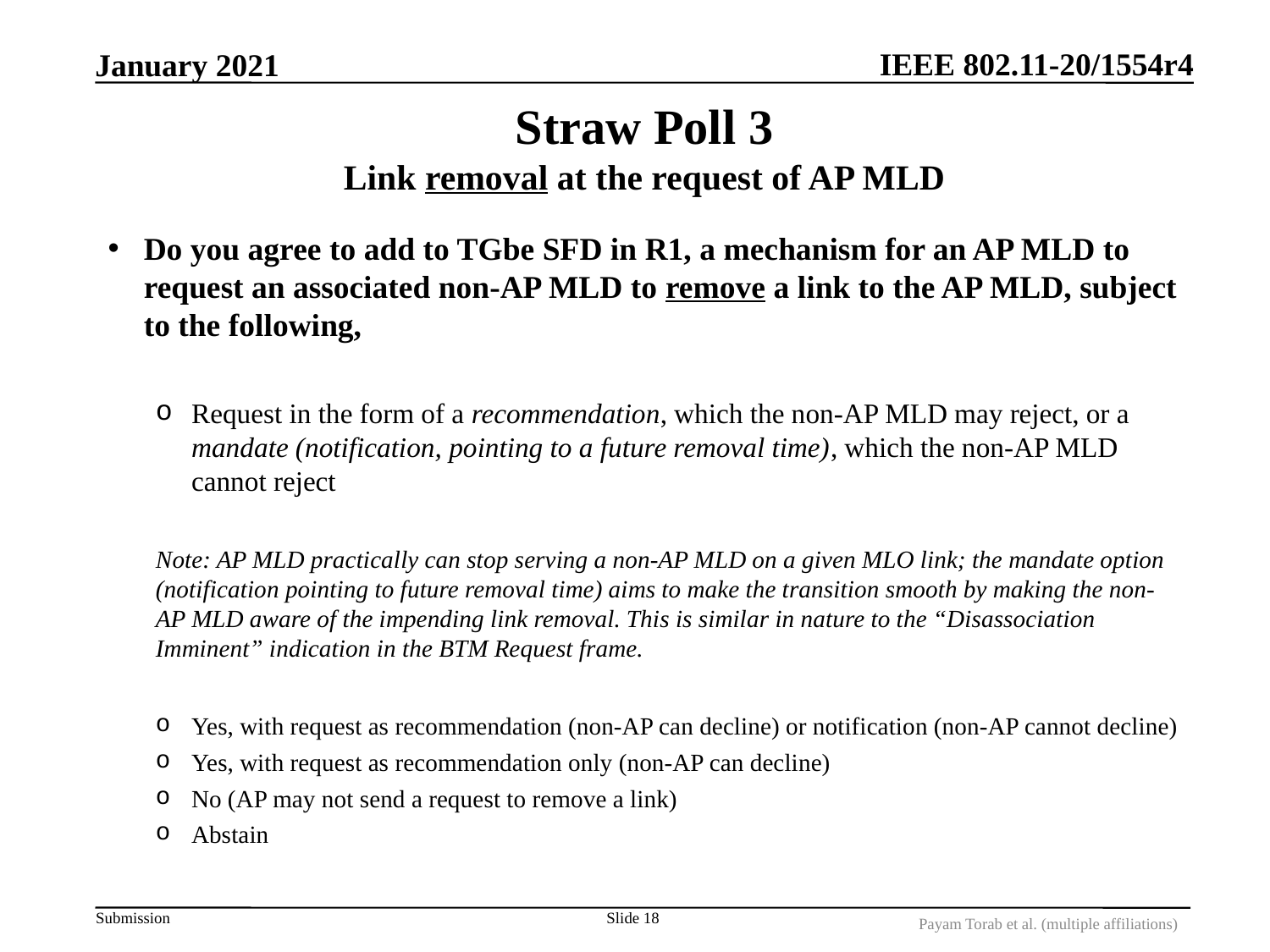

January 2021
# Straw Poll 3 Link removal at the request of AP MLD
Do you agree to add to TGbe SFD in R1, a mechanism for an AP MLD to request an associated non-AP MLD to remove a link to the AP MLD, subject to the following,

Request in the form of a recommendation, which the non-AP MLD may reject, or a  mandate (notification, pointing to a future removal time), which the non-AP MLD cannot reject

Note: AP MLD practically can stop serving a non-AP MLD on a given MLO link; the mandate option (notification pointing to future removal time) aims to make the transition smooth by making the non-AP MLD aware of the impending link removal. This is similar in nature to the “Disassociation Imminent” indication in the BTM Request frame.

Yes, with request as recommendation (non-AP can decline) or notification (non-AP cannot decline)
Yes, with request as recommendation only (non-AP can decline)
No (AP may not send a request to remove a link)
Abstain
Slide 18
Payam Torab et al. (multiple affiliations)